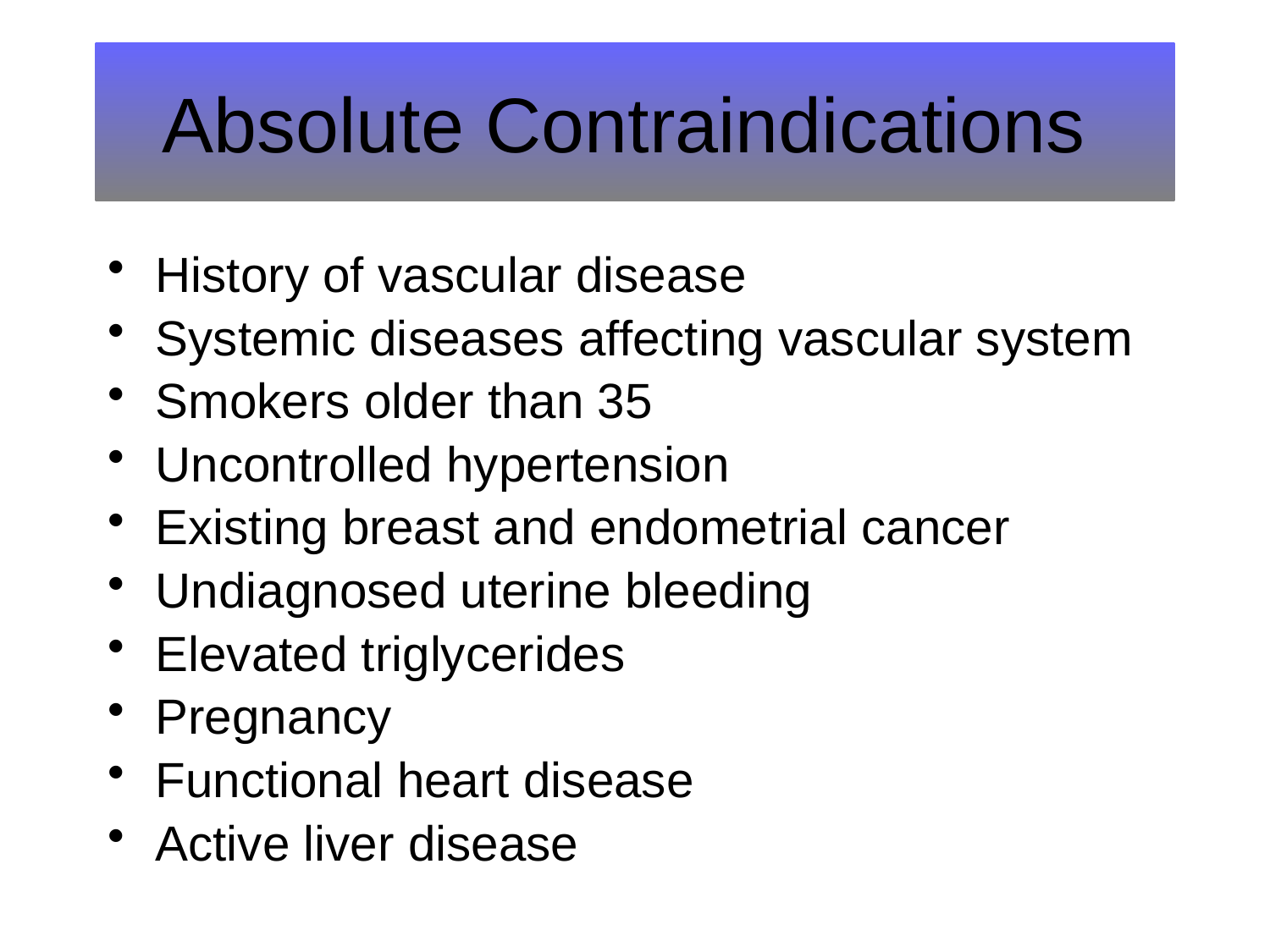

# Absolute Contraindications
History of vascular disease
Systemic diseases affecting vascular system
Smokers older than 35
Uncontrolled hypertension
Existing breast and endometrial cancer
Undiagnosed uterine bleeding
Elevated triglycerides
Pregnancy
Functional heart disease
Active liver disease